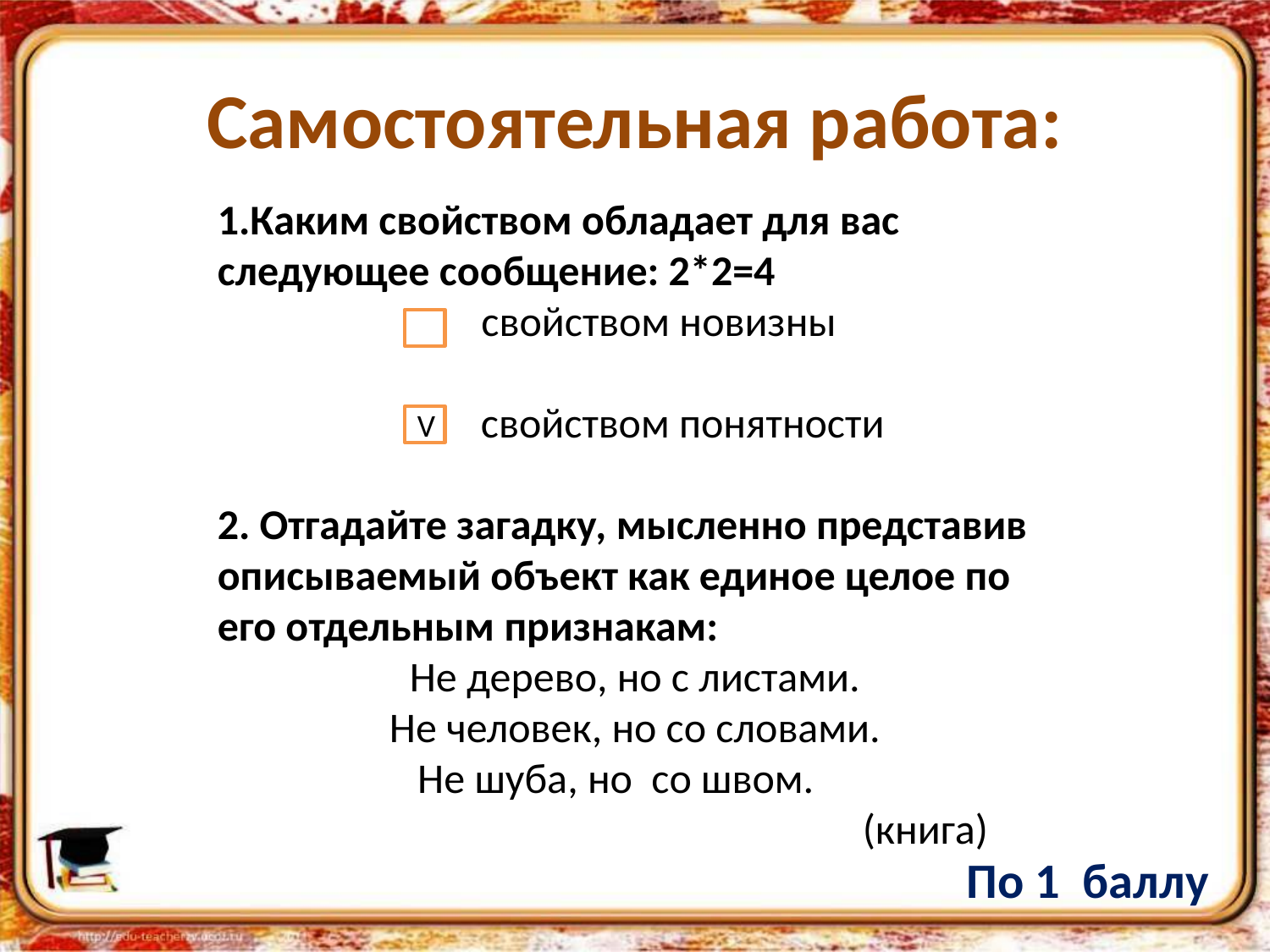

# Самостоятельная работа:
1.Каким свойством обладает для вас  следующее сообщение: 2*2=4
     свойством новизны

          свойством понятности

2. Отгадайте загадку, мысленно представив описываемый объект как единое целое по его отдельным признакам:
Не дерево, но с листами.
Не человек, но со словами.
Не шуба, но  со швом.
                                                             (книга)

V
По 1  баллу